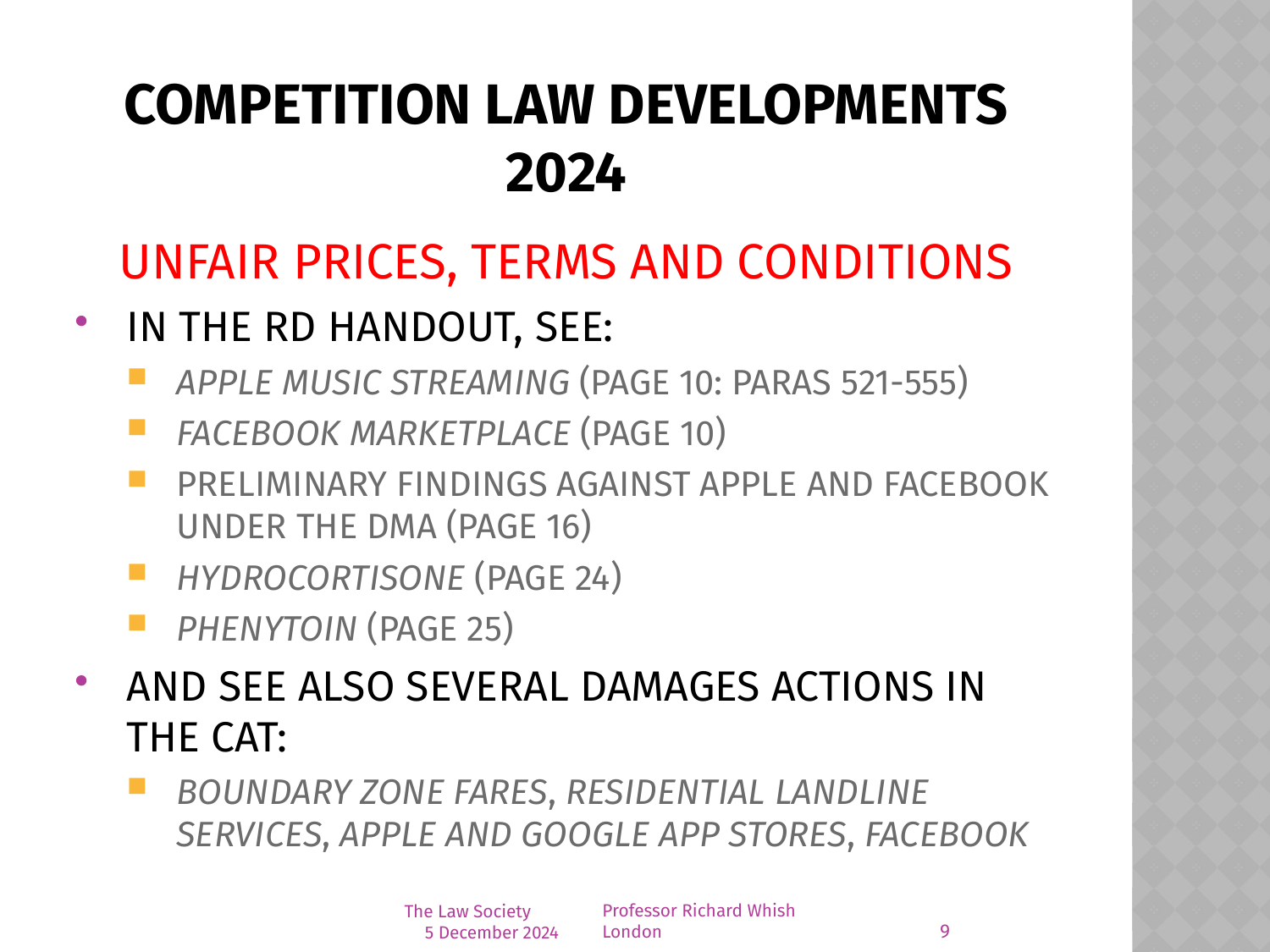

# Competition law developments 2024
UNFAIR PRICES, TERMS AND CONDITIONS
IN THE RD HANDOUT, SEE:
APPLE MUSIC STREAMING (PAGE 10: paras 521-555)
FACEBOOK MARKETPLACE (PAGE 10)
PRELIMINARY FINDINGS AGAINST APPLE AND FACEBOOK UNDER THE DMA (PAGE 16)
HYDROCORTISONE (PAGE 24)
PHENYTOIN (PAGE 25)
AND SEE ALSO SEVERAL DAMAGES ACTIONS IN THE CAT:
BOUNDARY ZONE FARES, RESIDENTIAL LANDLINE SERVICES, APPLE AND GOOGLE APP STORES, FACEBOOK
9
The Law Society
5 December 2024
Professor Richard Whish London